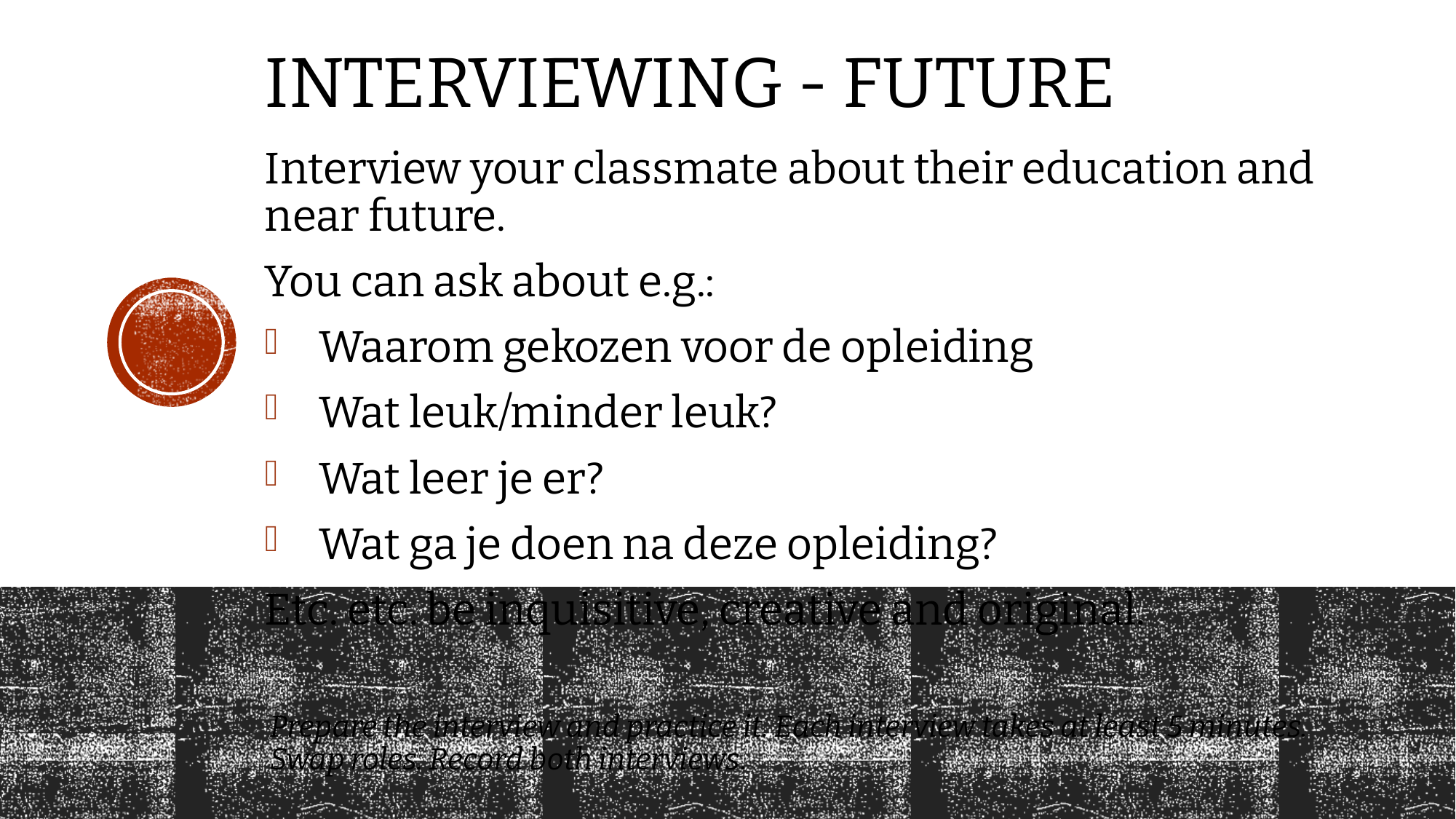

# Interviewing - future
Interview your classmate about their education and near future.
You can ask about e.g.:
Waarom gekozen voor de opleiding
Wat leuk/minder leuk?
Wat leer je er?
Wat ga je doen na deze opleiding?
Etc. etc. be inquisitive, creative and original.

Prepare the interview and practice it. Each interview takes at least 5 minutes. Swap roles. Record both interviews.